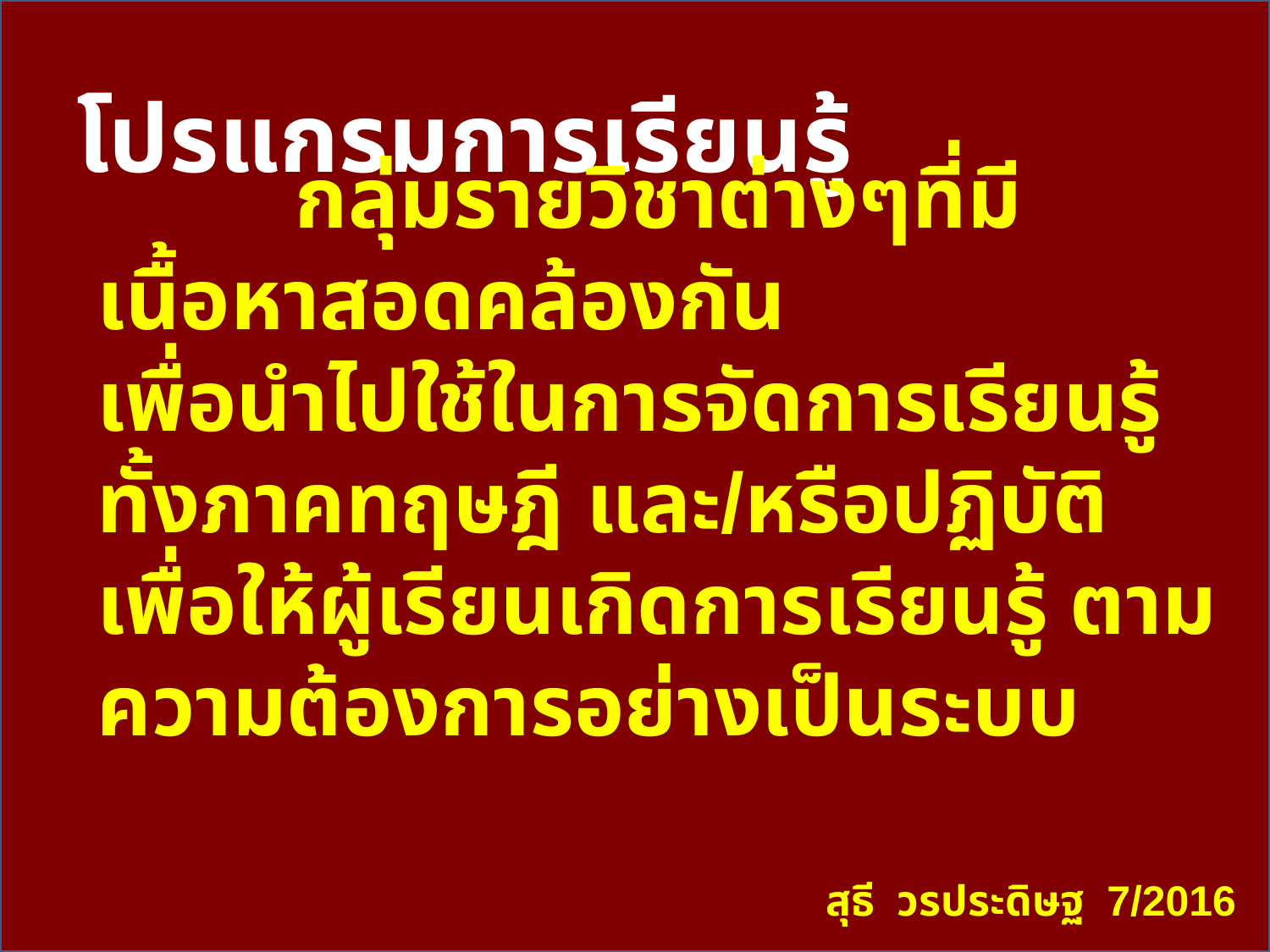

# โปรแกรมการเรียนรู้

         กลุ่มรายวิชาต่างๆที่มีเนื้อหาสอดคล้องกัน
เพื่อนำไปใช้ในการจัดการเรียนรู้  ทั้งภาคทฤษฎี และ/หรือปฏิบัติ     เพื่อให้ผู้เรียนเกิดการเรียนรู้ ตามความต้องการอย่างเป็นระบบ
สุธี  วรประดิษฐ  7/2016